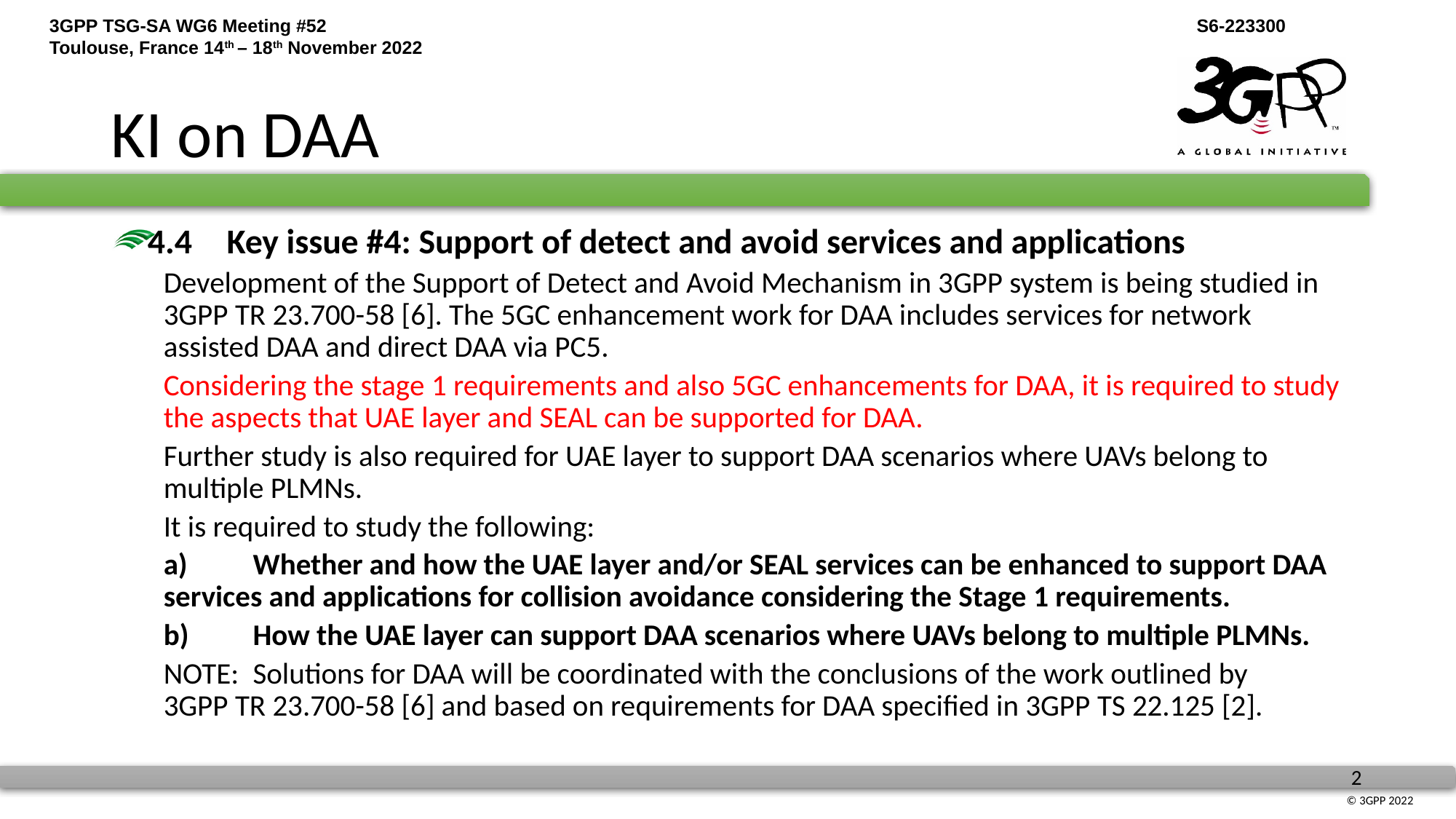

# KI on DAA
4.4	Key issue #4: Support of detect and avoid services and applications
Development of the Support of Detect and Avoid Mechanism in 3GPP system is being studied in 3GPP TR 23.700-58 [6]. The 5GC enhancement work for DAA includes services for network assisted DAA and direct DAA via PC5.
Considering the stage 1 requirements and also 5GC enhancements for DAA, it is required to study the aspects that UAE layer and SEAL can be supported for DAA.
Further study is also required for UAE layer to support DAA scenarios where UAVs belong to multiple PLMNs.
It is required to study the following:
a)	Whether and how the UAE layer and/or SEAL services can be enhanced to support DAA services and applications for collision avoidance considering the Stage 1 requirements.
b)	How the UAE layer can support DAA scenarios where UAVs belong to multiple PLMNs.
NOTE:	Solutions for DAA will be coordinated with the conclusions of the work outlined by 3GPP TR 23.700-58 [6] and based on requirements for DAA specified in 3GPP TS 22.125 [2].